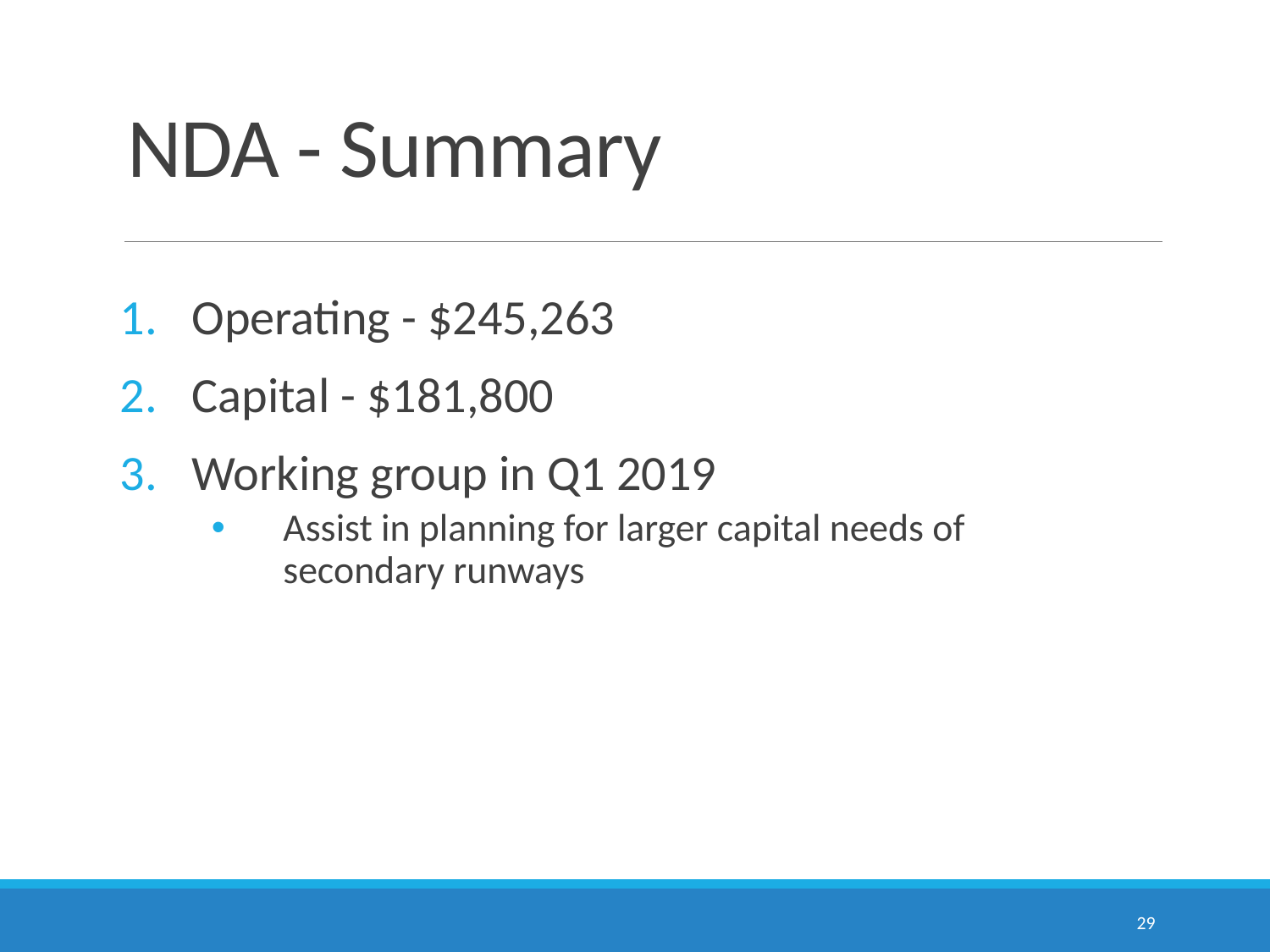

# NDA - Summary
Operating - $245,263
Capital - $181,800
Working group in Q1 2019
Assist in planning for larger capital needs of secondary runways
29